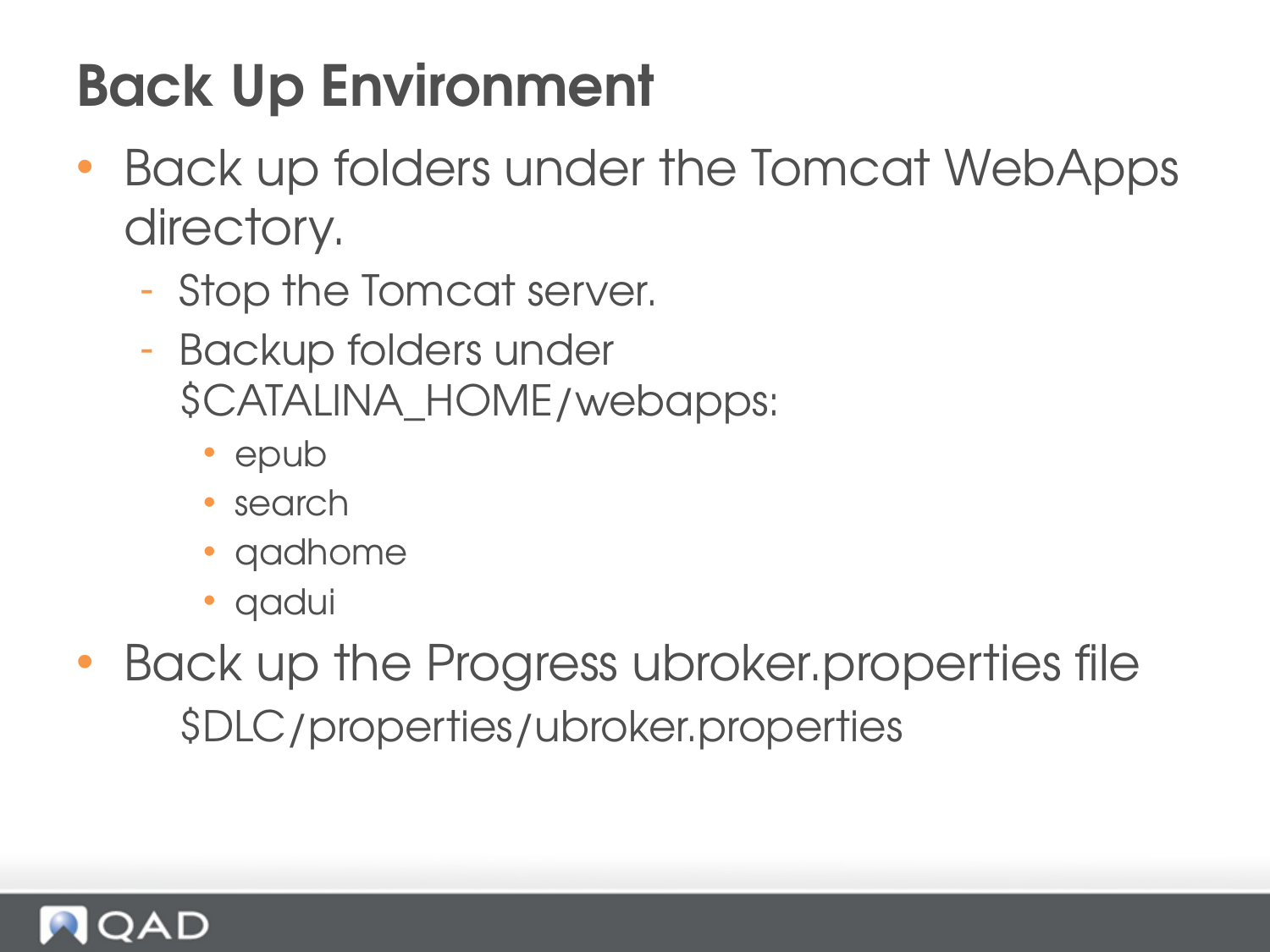

# Back Up Environment
Back up folders under the Tomcat WebApps directory.
Stop the Tomcat server.
Backup folders under $CATALINA_HOME/webapps:
epub
search
qadhome
qadui
Back up the Progress ubroker.properties file
	$DLC/properties/ubroker.properties